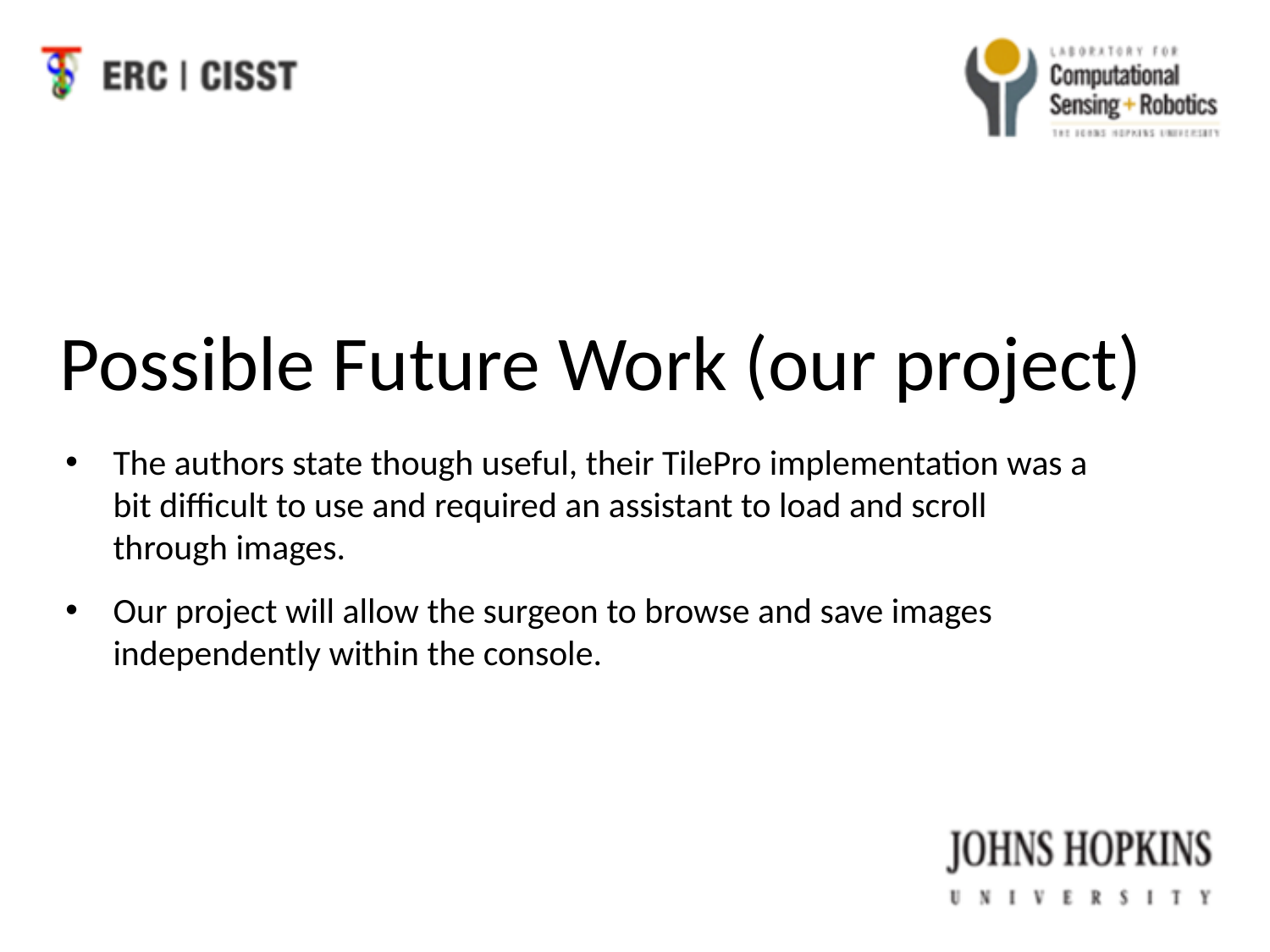

Possible Future Work (our project)
The authors state though useful, their TilePro implementation was a bit difficult to use and required an assistant to load and scroll through images.
Our project will allow the surgeon to browse and save images independently within the console.